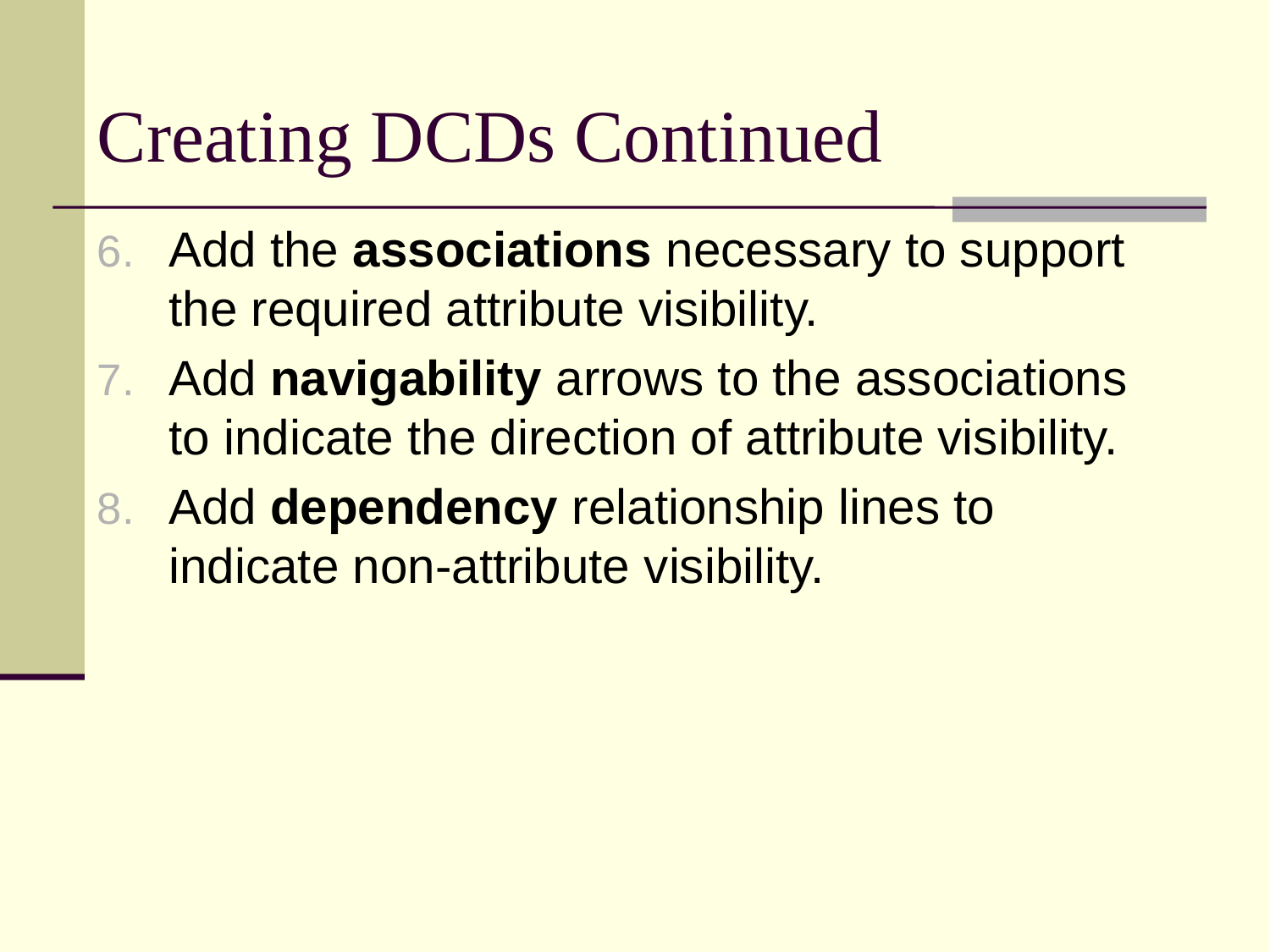

# Creating DCDs Continued
Add the associations necessary to support the required attribute visibility.
Add navigability arrows to the associations to indicate the direction of attribute visibility.
Add dependency relationship lines to indicate non-attribute visibility.